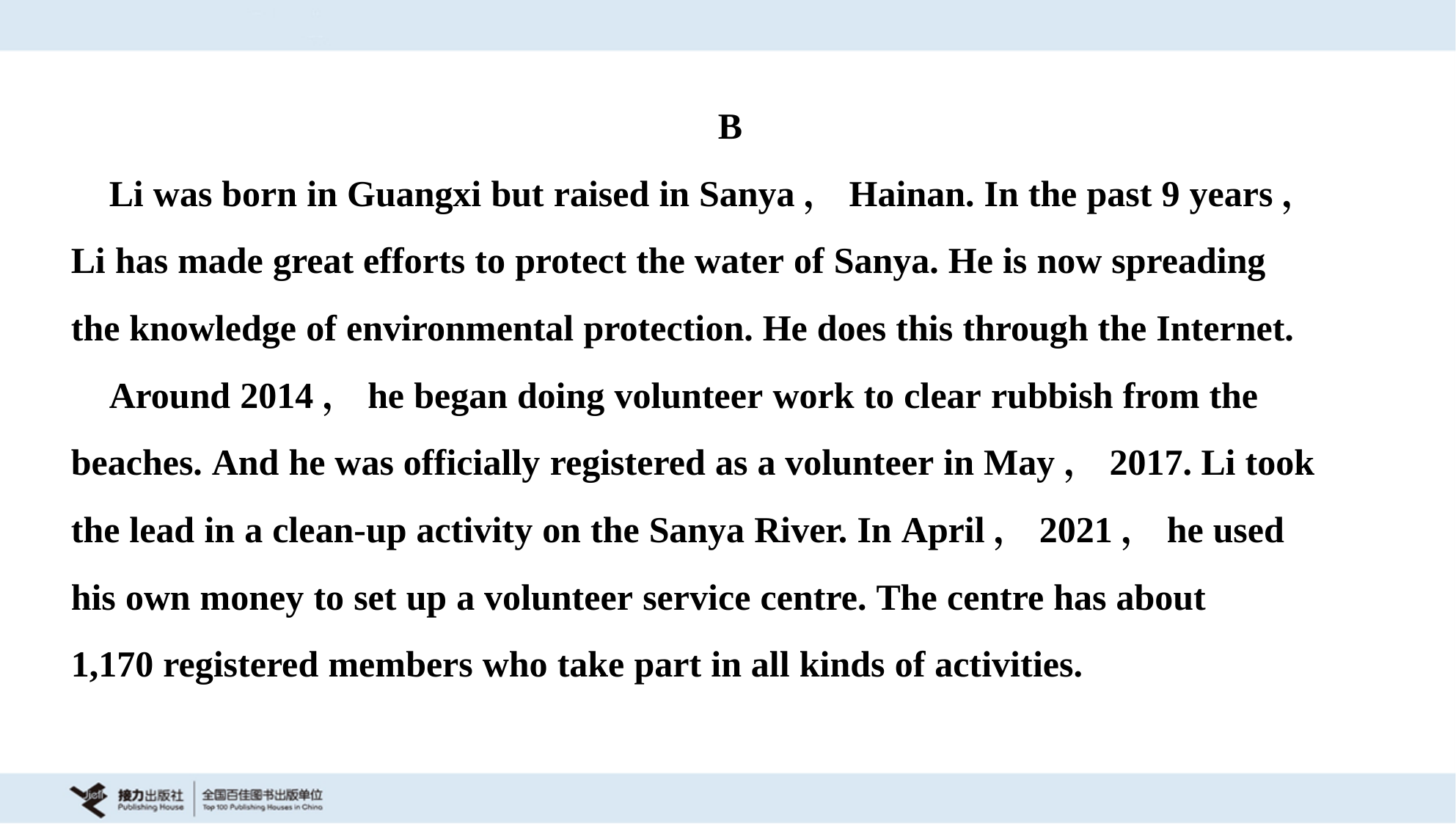

B
    Li was born in Guangxi but raised in Sanya，Hainan. In the past 9 years，
Li has made great efforts to protect the water of Sanya. He is now spreading
the knowledge of environmental protection. He does this through the Internet.
    Around 2014，he began doing volunteer work to clear rubbish from the
beaches. And he was officially registered as a volunteer in May，2017. Li took
the lead in a clean-up activity on the Sanya River. In April，2021，he used
his own money to set up a volunteer service centre. The centre has about
1,170 registered members who take part in all kinds of activities.